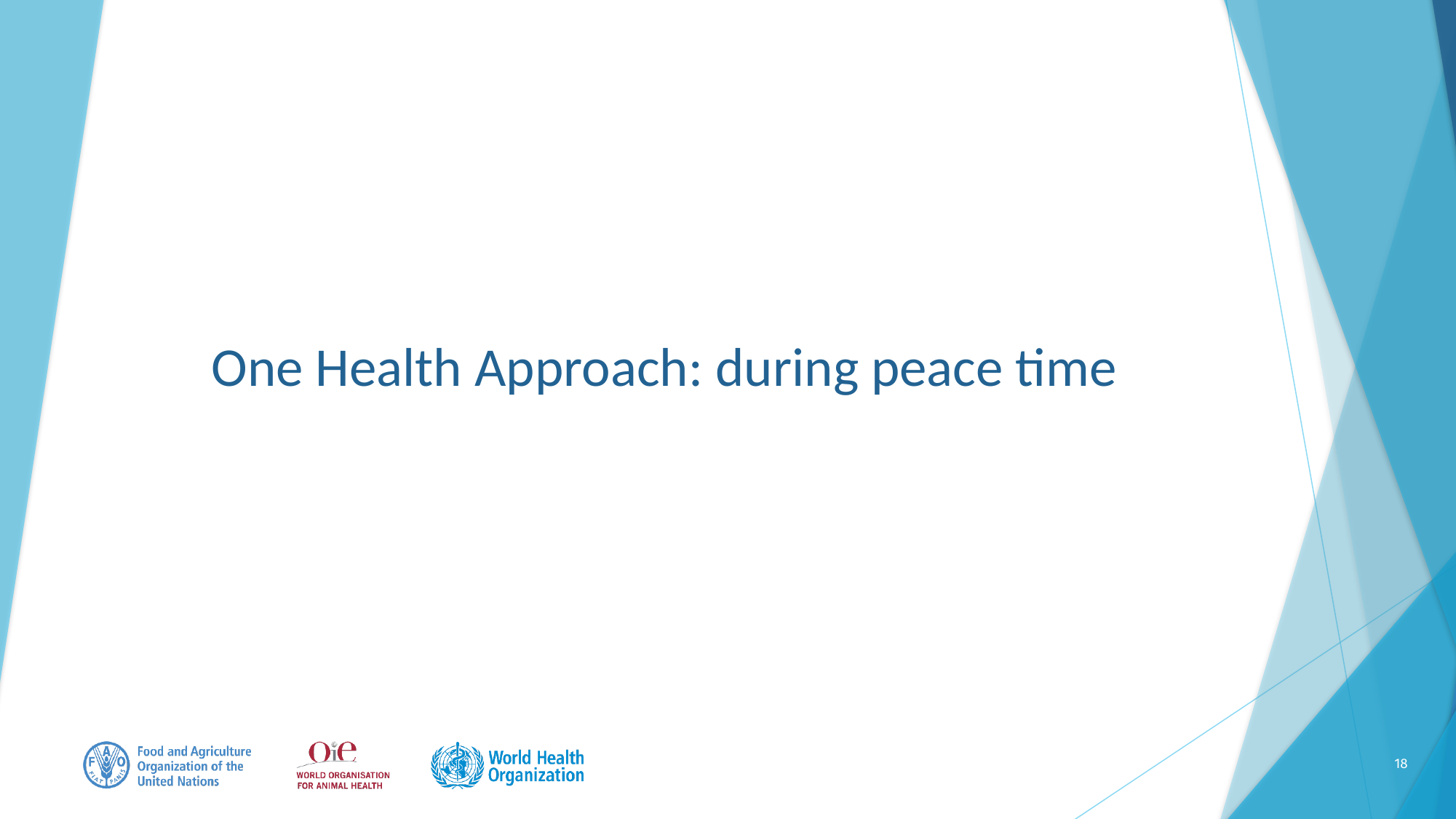

# One Health Approach: during peace time
18